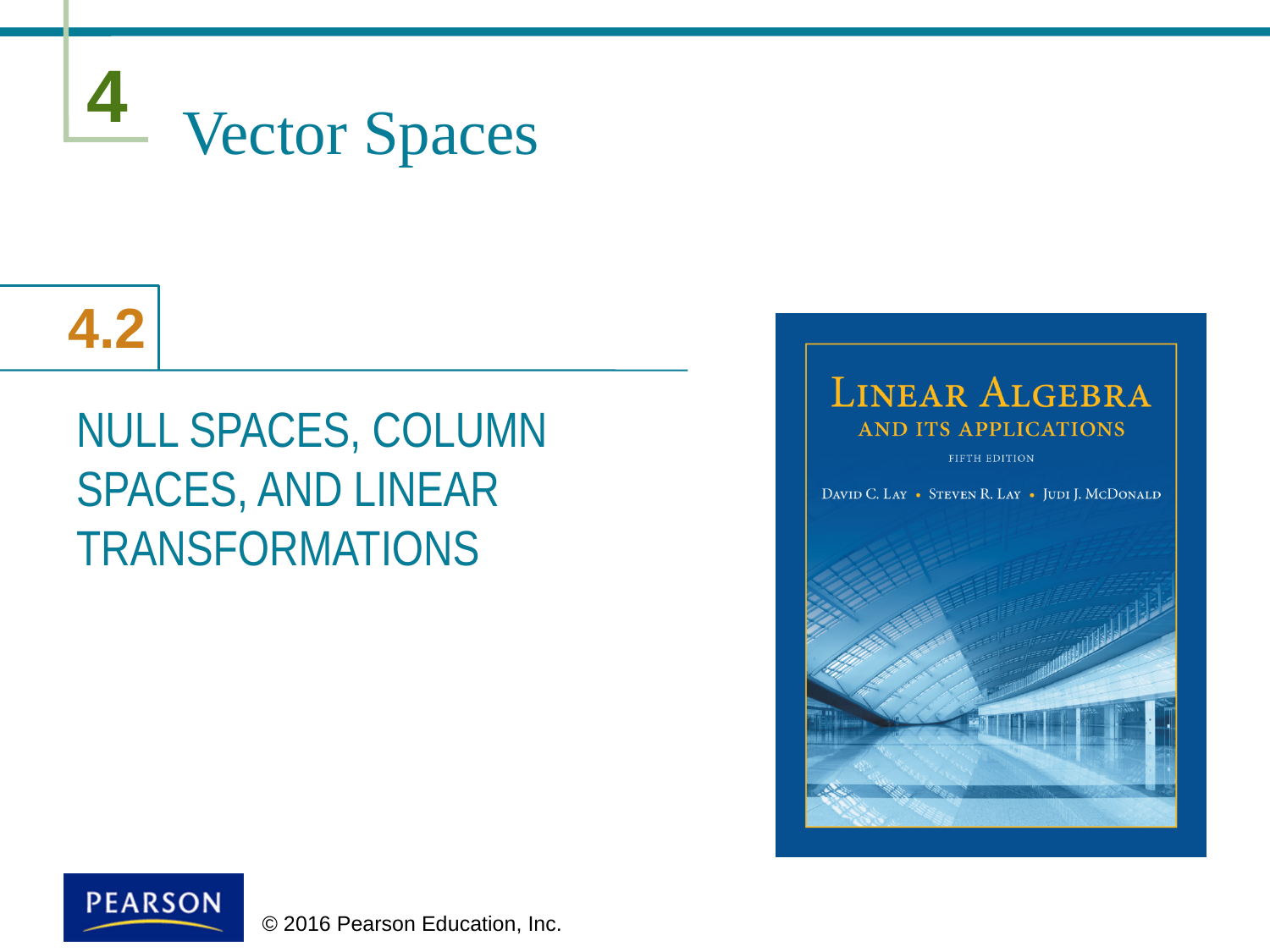

# Vector Spaces
NULL SPACES, COLUMN SPACES, AND LINEAR TRANSFORMATIONS
 © 2016 Pearson Education, Inc.